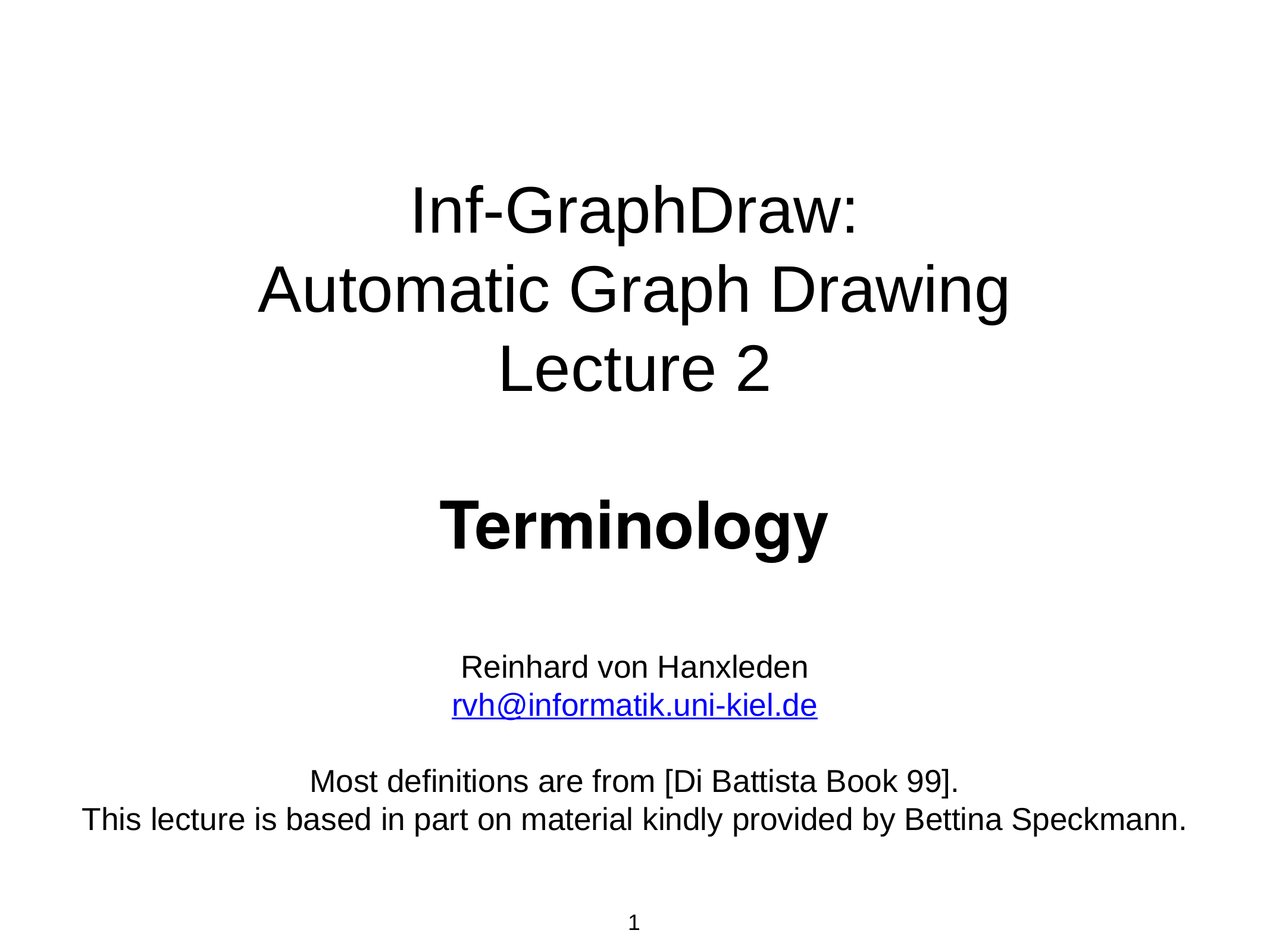

# Inf-GraphDraw:
Automatic Graph Drawing
Lecture 2

Terminology
Reinhard von Hanxleden
rvh@informatik.uni-kiel.de

Most definitions are from [Di Battista Book 99].
This lecture is based in part on material kindly provided by Bettina Speckmann.
1